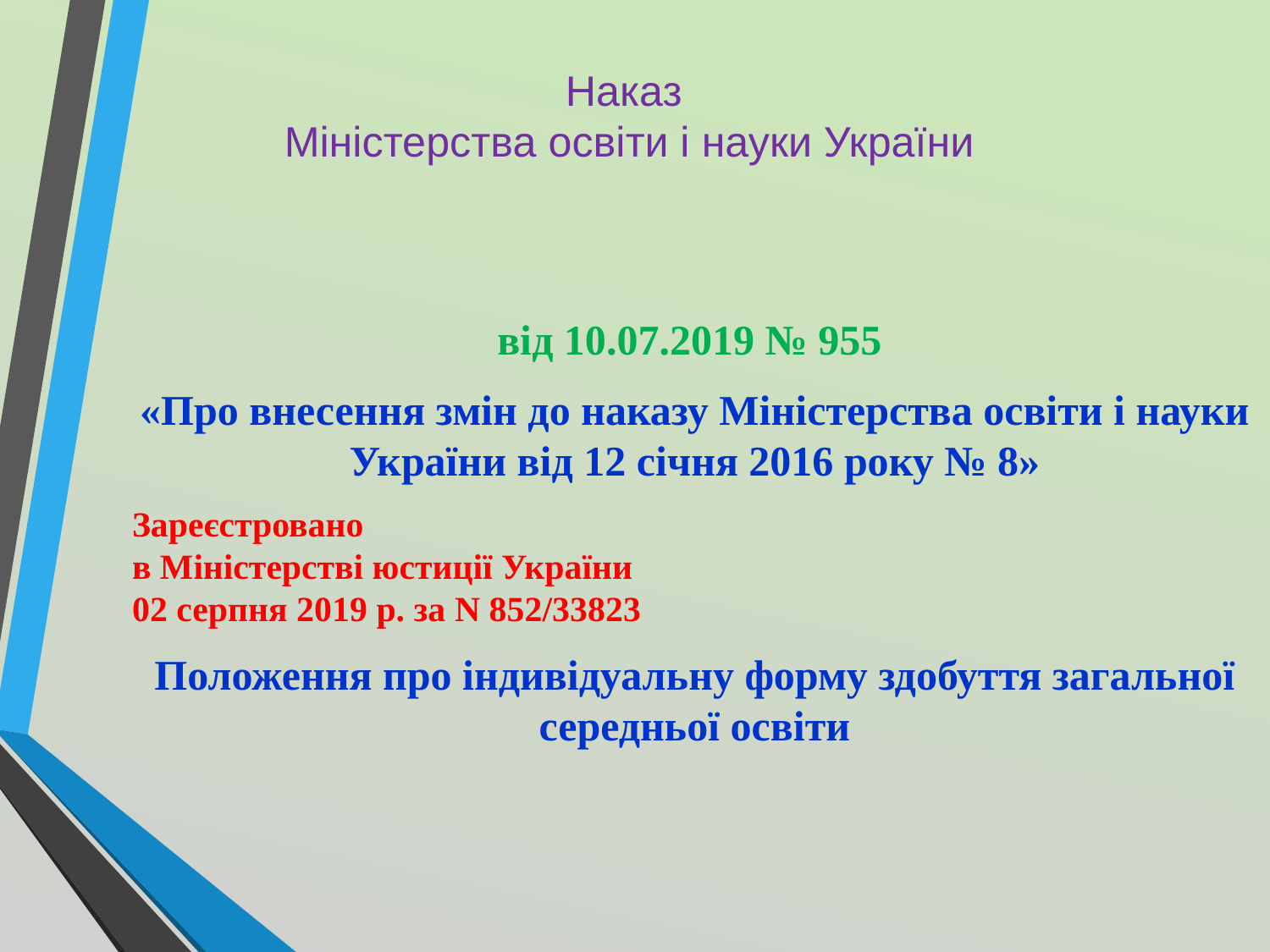

# Наказ Міністерства освіти і науки України
від 10.07.2019 № 955
«Про внесення змін до наказу Міністерства освіти і науки України від 12 січня 2016 року № 8»
Зареєстровано
в Міністерстві юстиції України
02 серпня 2019 р. за N 852/33823
Положення про індивідуальну форму здобуття загальної середньої освіти